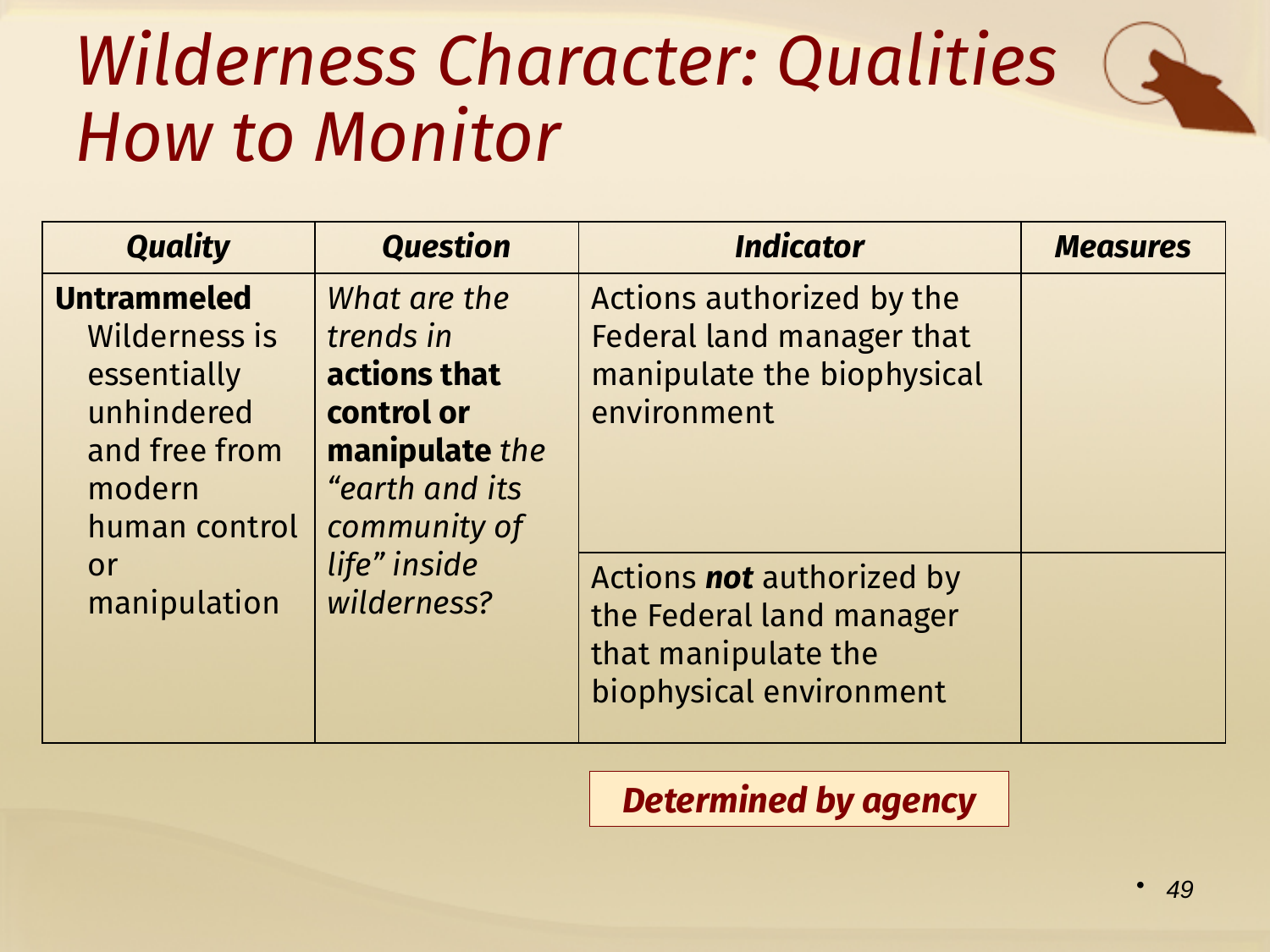

Wilderness Character: Qualities
How to Monitor
| Quality | Question | Indicator | Measures |
| --- | --- | --- | --- |
| Untrammeled Wilderness is essentially unhindered and free from modern human control or manipulation | What are the trends in actions that control or manipulate the “earth and its community of life” inside wilderness? | Actions authorized by the Federal land manager that manipulate the biophysical environment |  |
|  |  | Actions not authorized by the Federal land manager that manipulate the biophysical environment |  |
Determined by agency
49